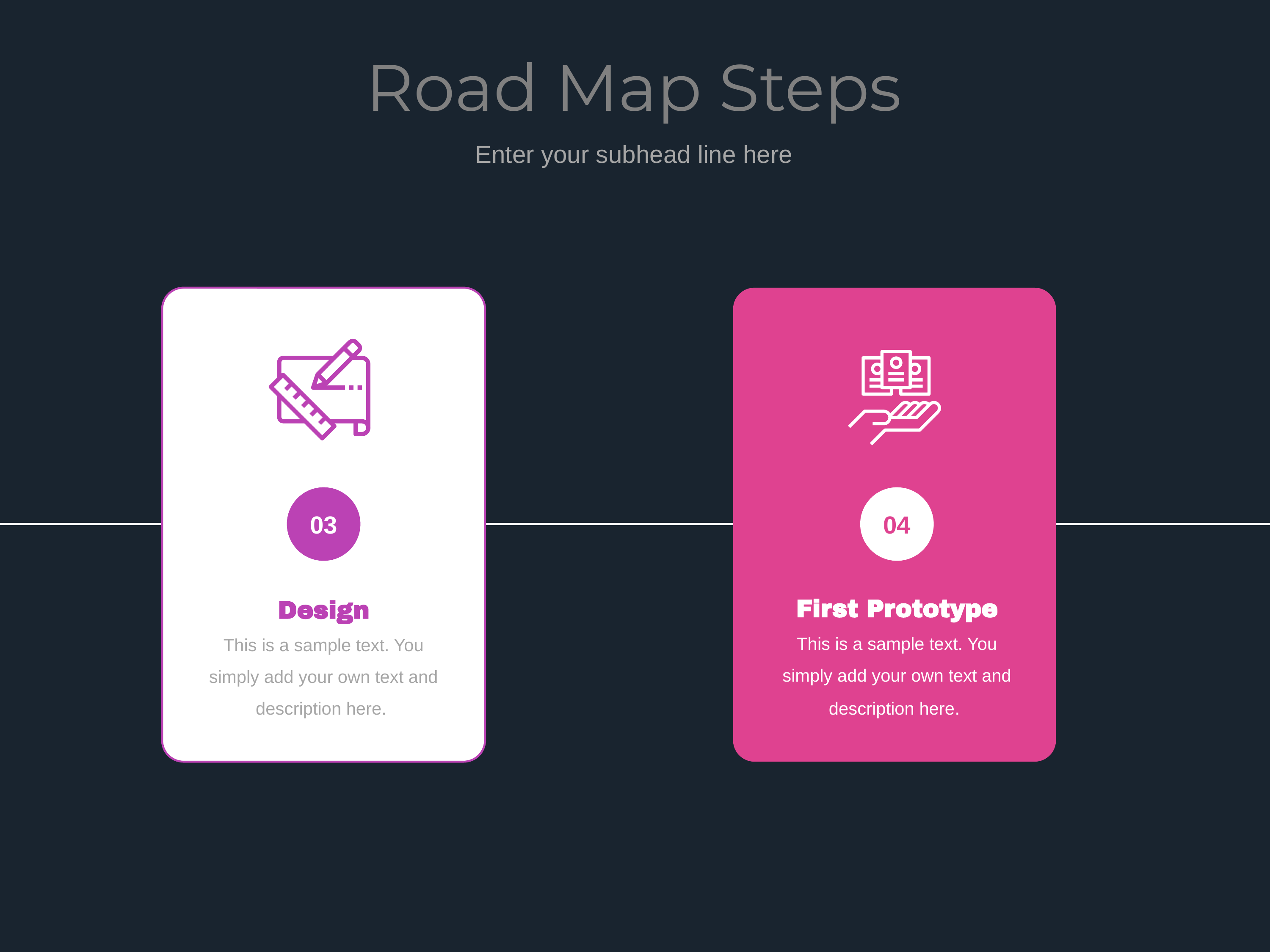

# Road Map Steps
Enter your subhead line here

03
04
First Prototype
This is a sample text. You simply add your own text and description here.
Design
This is a sample text. You simply add your own text and description here.